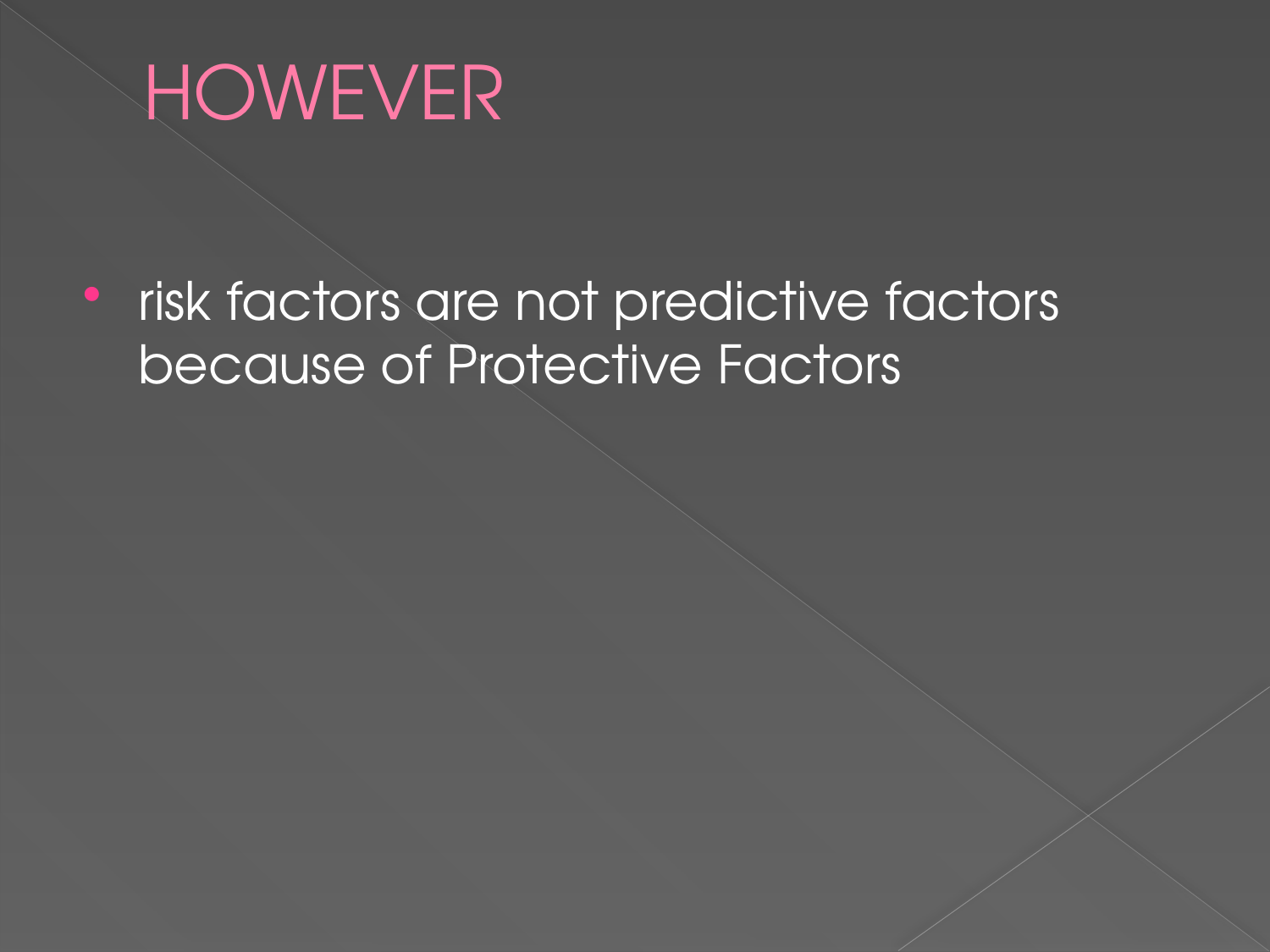

# HOWEVER
risk factors are not predictive factors because of Protective Factors